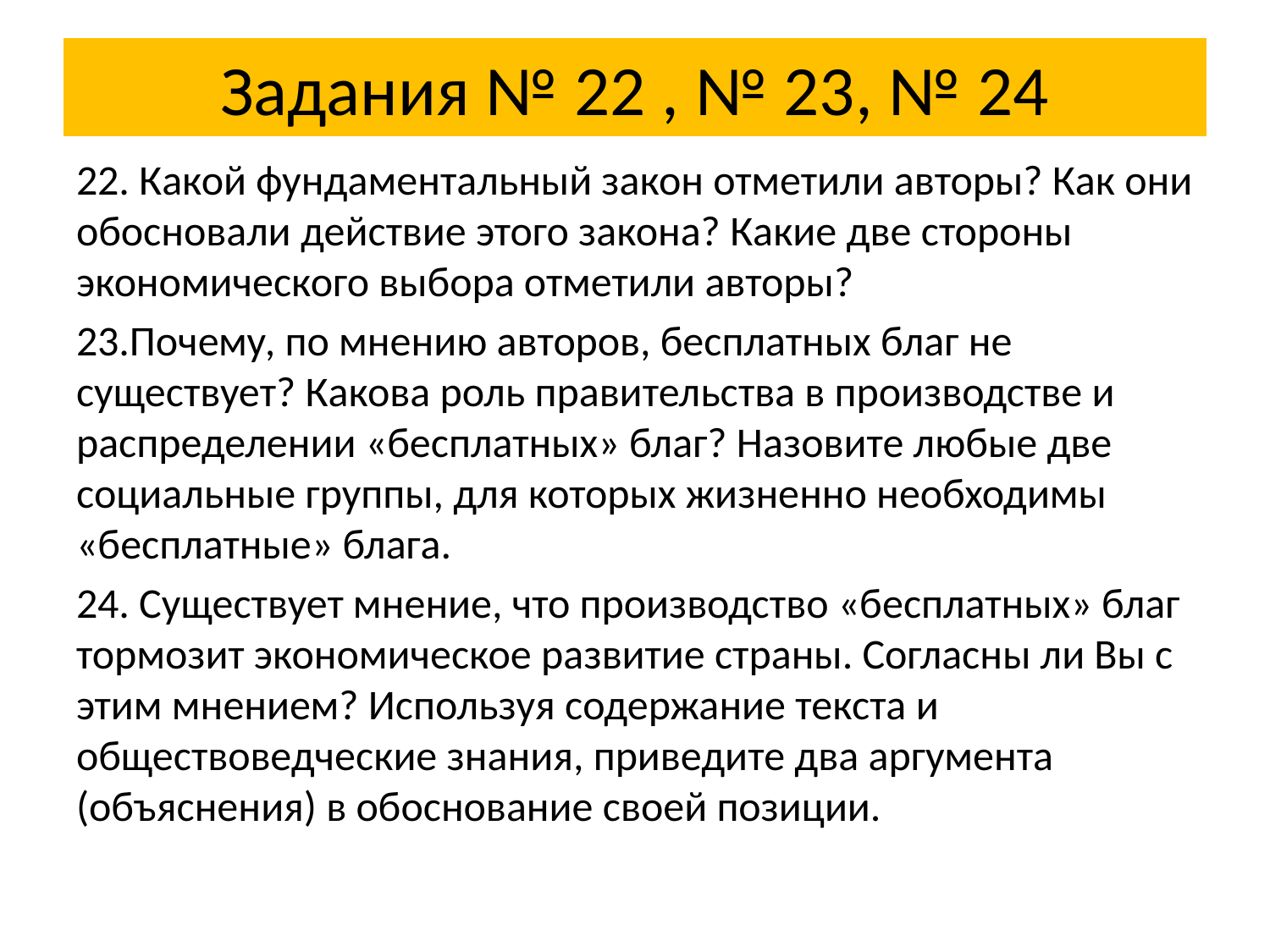

# Задания № 22 , № 23, № 24
22. Какой фундаментальный закон отметили авторы? Как они обосновали действие этого закона? Какие две стороны экономического выбора отметили авторы?
23.Почему, по мнению авторов, бесплатных благ не существует? Какова роль правительства в производстве и распределении «бесплатных» благ? Назовите любые две социальные группы, для которых жизненно необходимы «бесплатные» блага.
24. Существует мнение, что производство «бесплатных» благ тормозит экономическое развитие страны. Согласны ли Вы с этим мнением? Используя содержание текста и обществоведческие знания, приведите два аргумента (объяснения) в обоснование своей позиции.